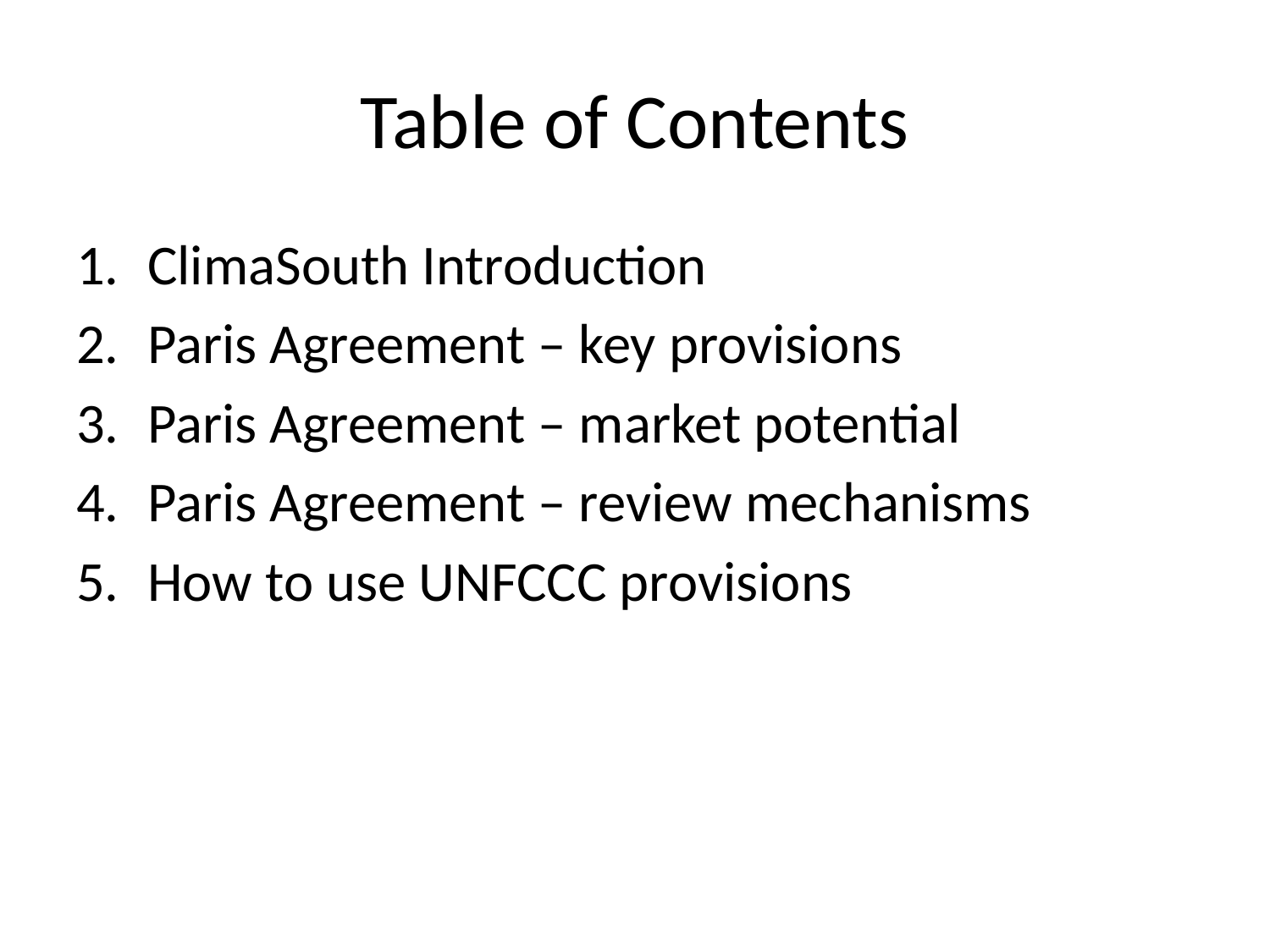

# Table of Contents
ClimaSouth Introduction
Paris Agreement – key provisions
Paris Agreement – market potential
Paris Agreement – review mechanisms
How to use UNFCCC provisions